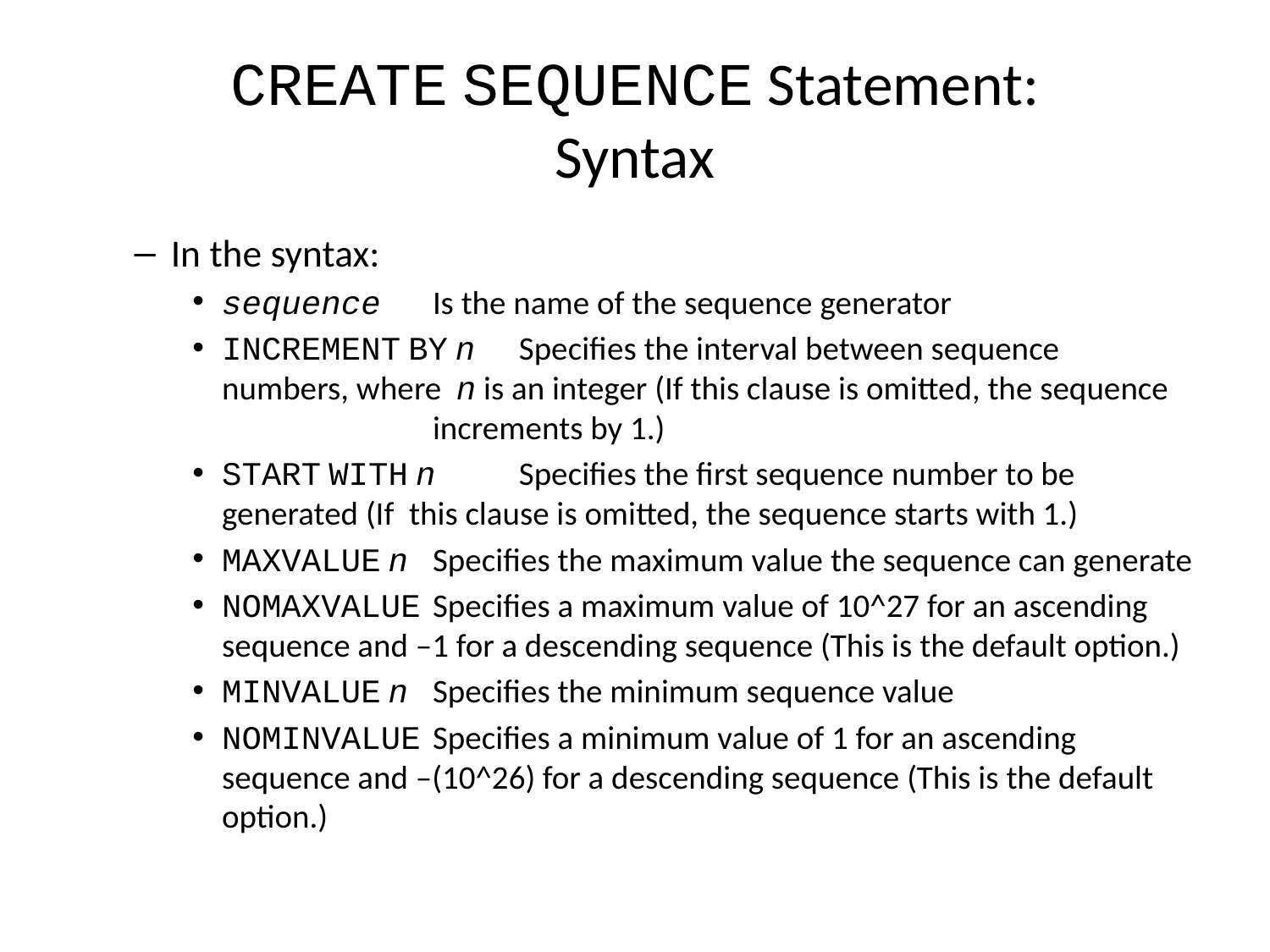

# CREATE SEQUENCE Statement: Syntax
In the syntax:
sequence		Is the name of the sequence generator
INCREMENT BY n		Specifies the interval between sequence numbers, where  n is an integer (If this clause is omitted, the sequence 			increments by 1.)
START WITH n		Specifies the first sequence number to be generated (If  this clause is omitted, the sequence starts with 1.)
MAXVALUE n		Specifies the maximum value the sequence can generate
NOMAXVALUE		Specifies a maximum value of 10^27 for an ascending sequence and –1 for a descending sequence (This is the default option.)
MINVALUE n		Specifies the minimum sequence value
NOMINVALUE		Specifies a minimum value of 1 for an ascending sequence and –(10^26) for a descending sequence (This is the default option.)